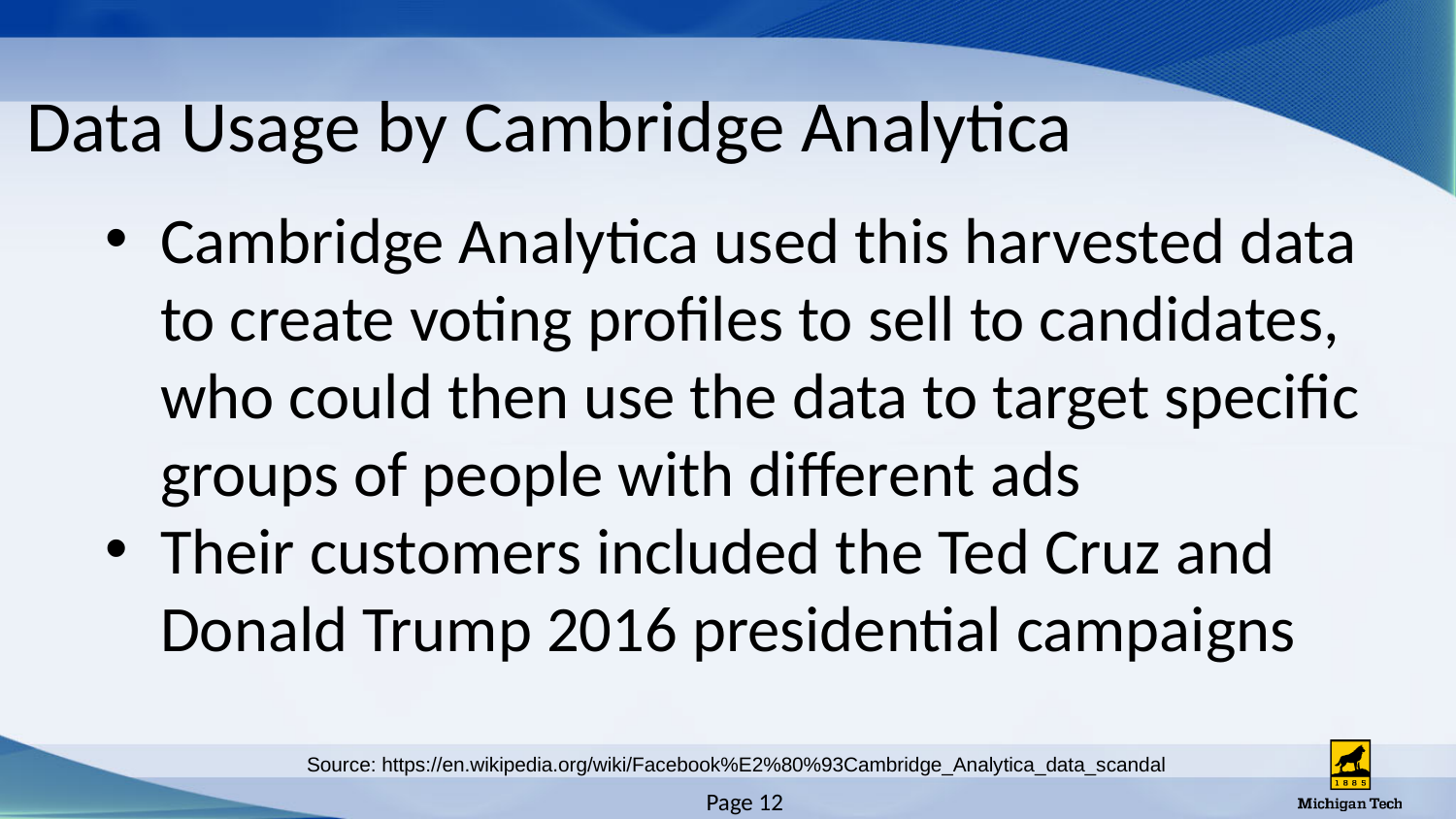

# Data Usage by Cambridge Analytica
Cambridge Analytica used this harvested data to create voting profiles to sell to candidates, who could then use the data to target specific groups of people with different ads
Their customers included the Ted Cruz and Donald Trump 2016 presidential campaigns
Source: https://en.wikipedia.org/wiki/Facebook%E2%80%93Cambridge_Analytica_data_scandal